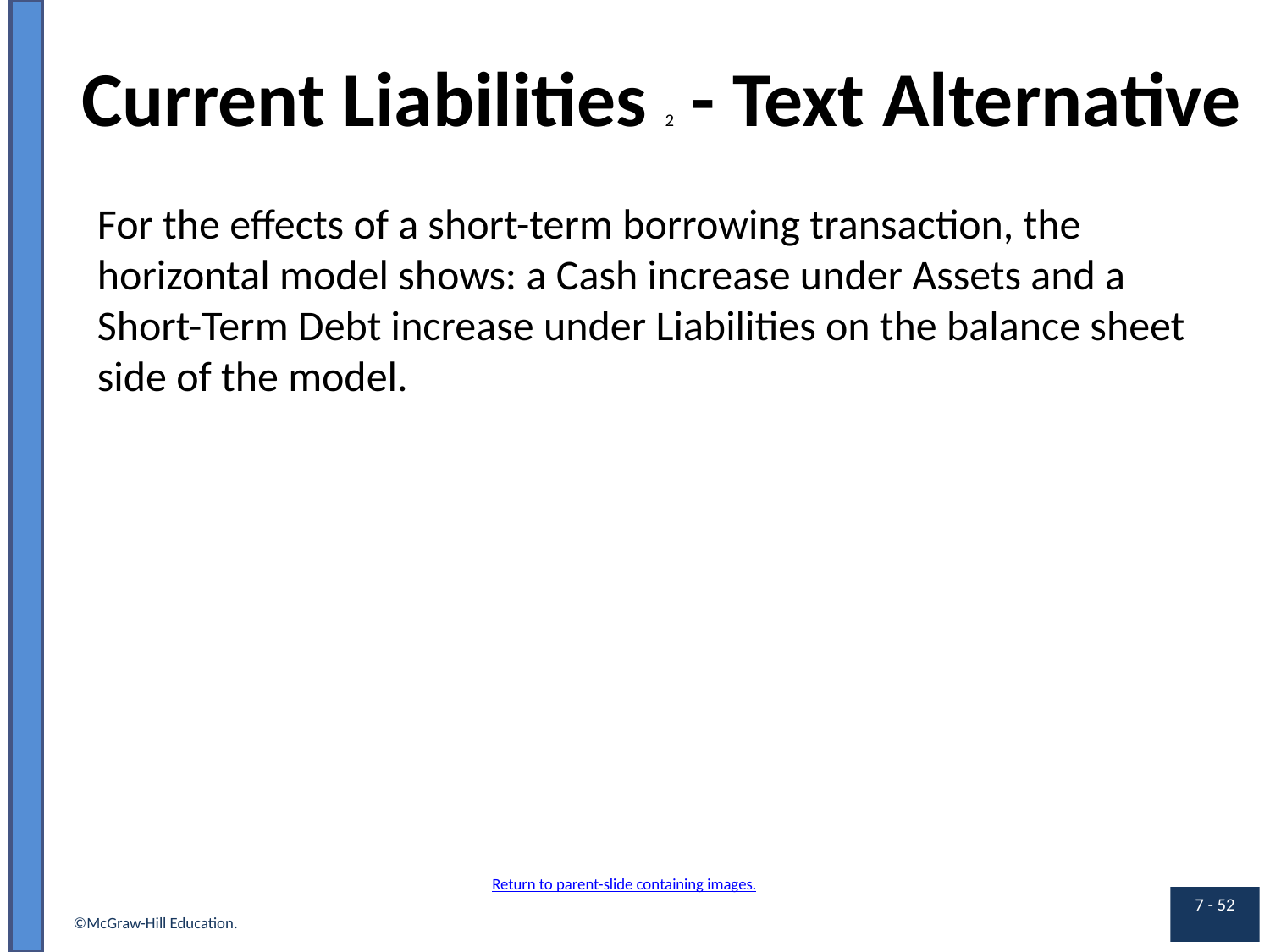

# Current Liabilities 2 - Text Alternative
For the effects of a short-term borrowing transaction, the horizontal model shows: a Cash increase under Assets and a Short-Term Debt increase under Liabilities on the balance sheet side of the model.
Return to parent-slide containing images.